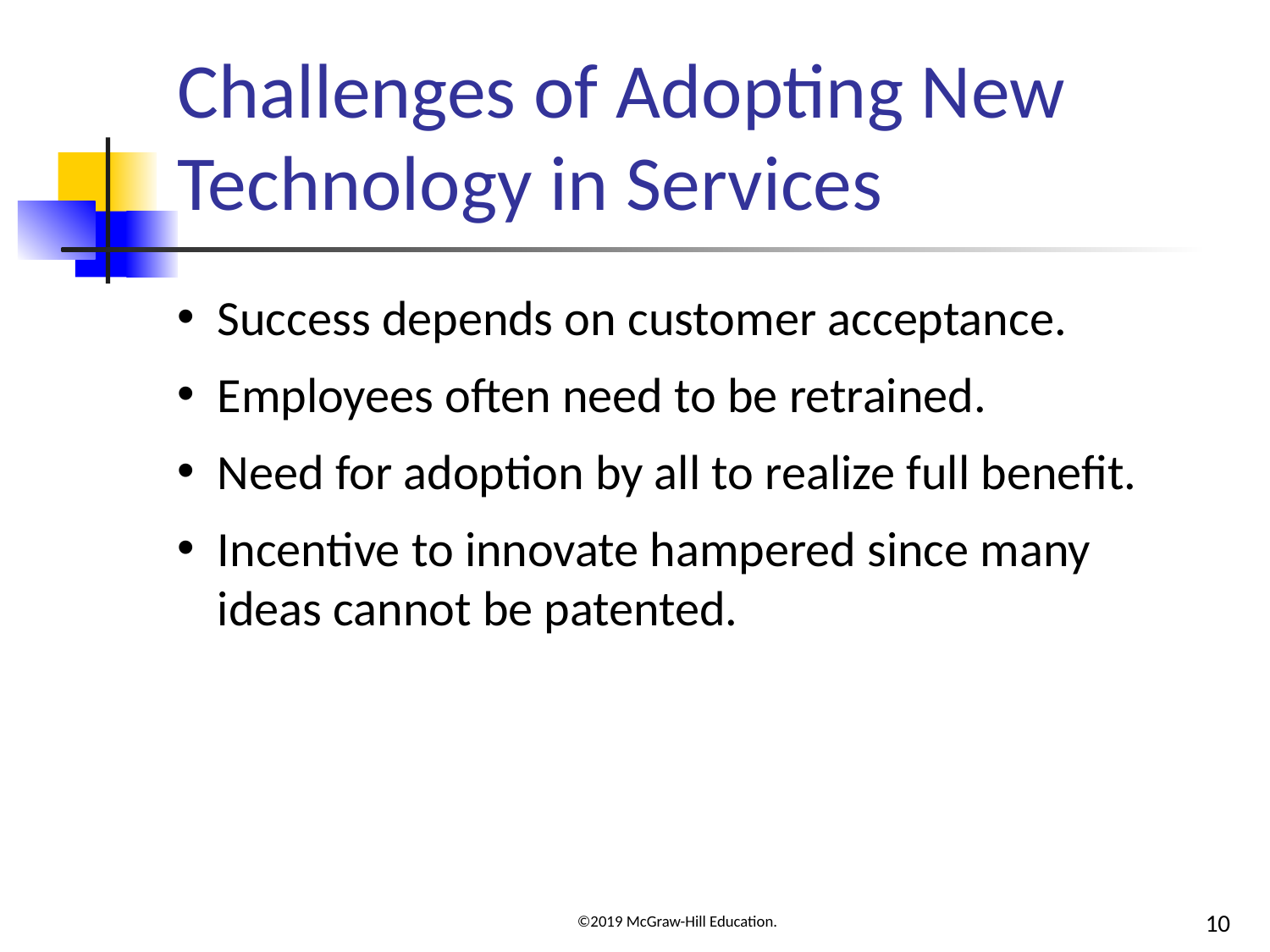

# Challenges of Adopting New Technology in Services
Success depends on customer acceptance.
Employees often need to be retrained.
Need for adoption by all to realize full benefit.
Incentive to innovate hampered since many ideas cannot be patented.